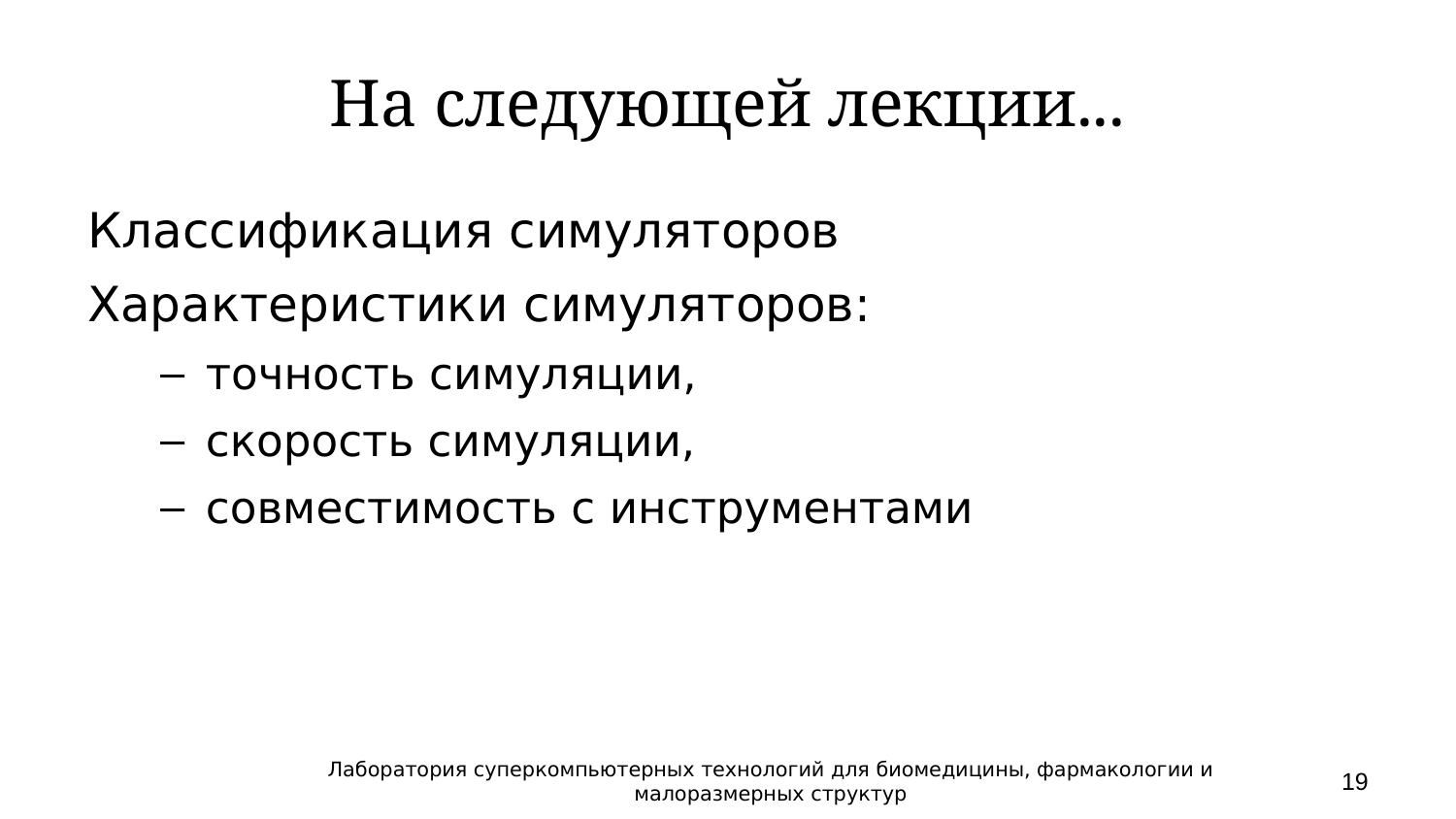

# На следующей лекции...
Классификация симуляторов
Характеристики симуляторов:
точность симуляции,
скорость симуляции,
совместимость с инструментами
Лаборатория суперкомпьютерных технологий для биомедицины, фармакологии и малоразмерных структур
19